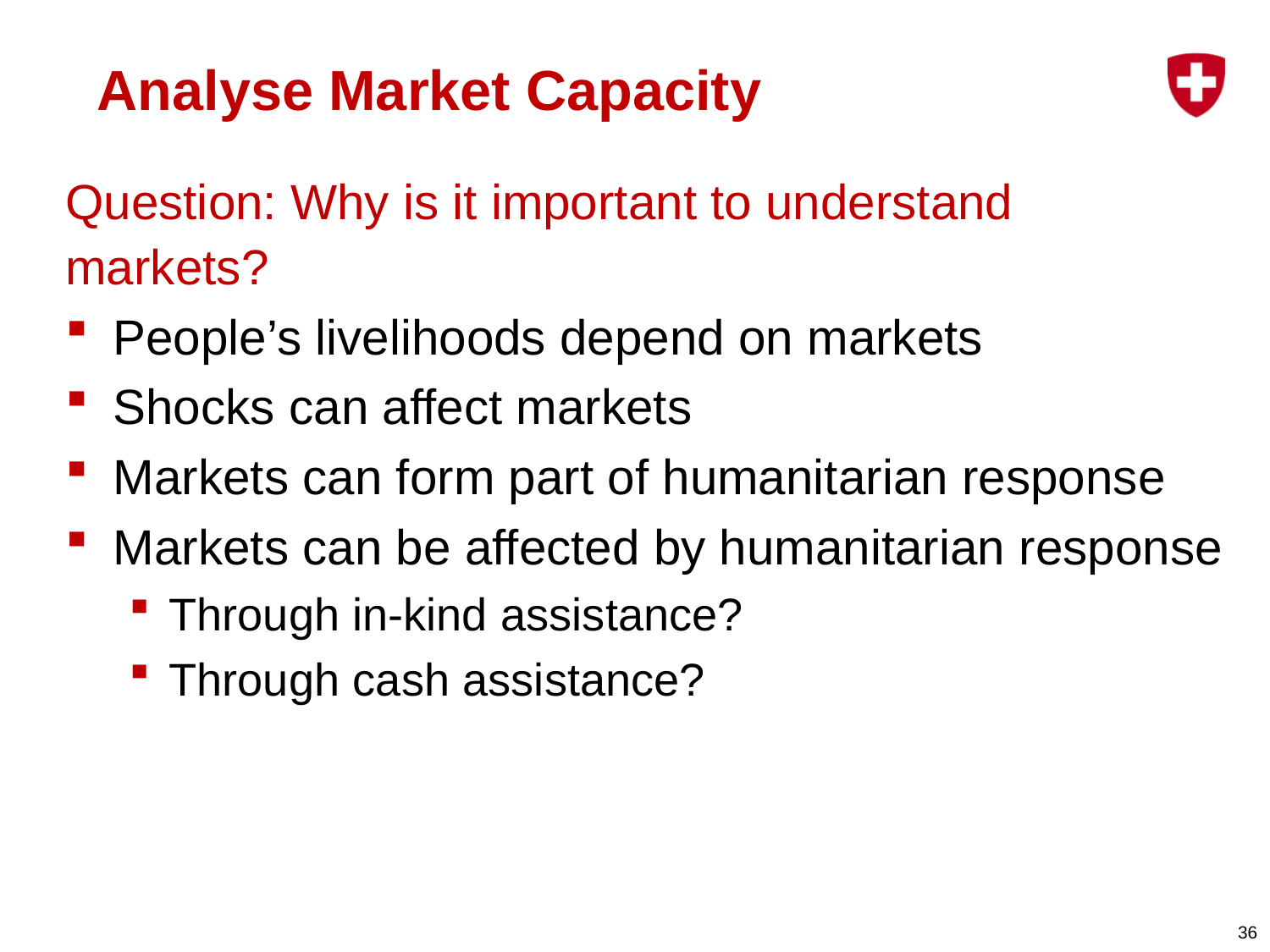

# Analyse Market Capacity
Question: Why is it important to understand markets?
People’s livelihoods depend on markets
Shocks can affect markets
Markets can form part of humanitarian response
Markets can be affected by humanitarian response
Through in-kind assistance?
Through cash assistance?

36